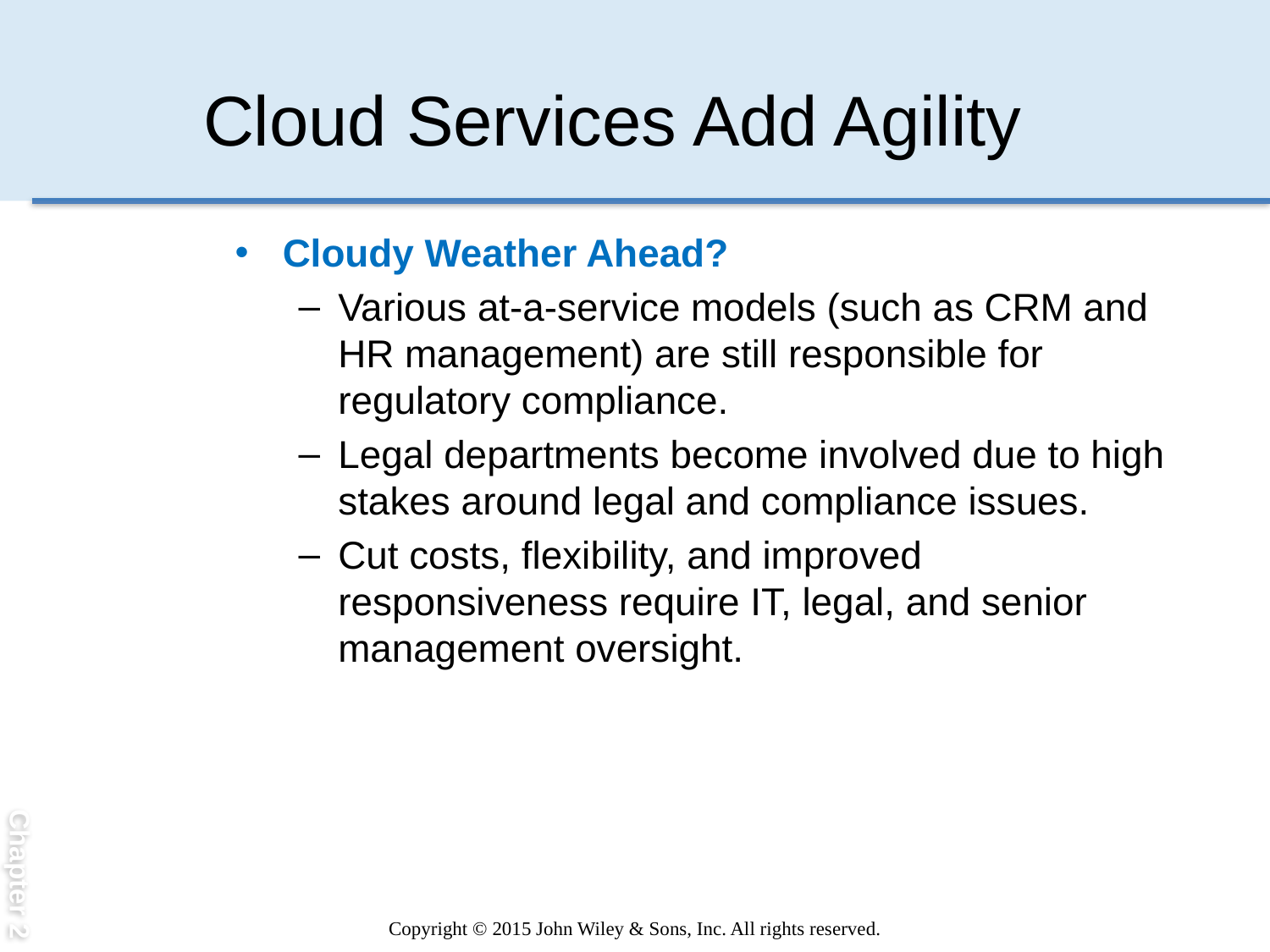

Chapter 2
# Cloud Services Add Agility
Cloudy Weather Ahead?
Various at-a-service models (such as CRM and HR management) are still responsible for regulatory compliance.
Legal departments become involved due to high stakes around legal and compliance issues.
Cut costs, flexibility, and improved responsiveness require IT, legal, and senior management oversight.